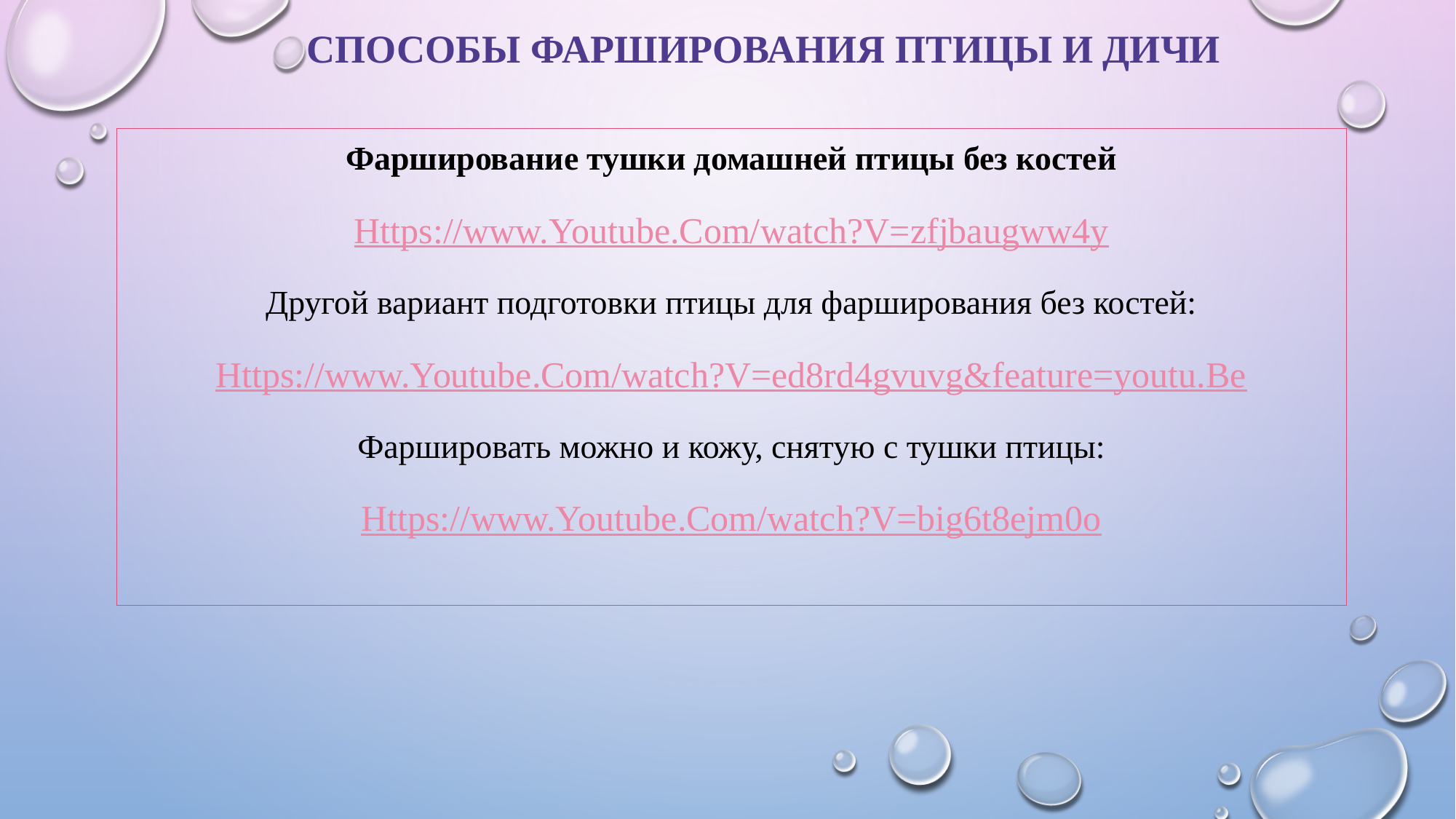

# Способы фарширования птицы и дичи
Фарширование тушки домашней птицы без костей
Https://www.Youtube.Com/watch?V=zfjbaugww4y
Другой вариант подготовки птицы для фарширования без костей:
Https://www.Youtube.Com/watch?V=ed8rd4gvuvg&feature=youtu.Be
Фаршировать можно и кожу, снятую с тушки птицы:
Https://www.Youtube.Com/watch?V=big6t8ejm0o